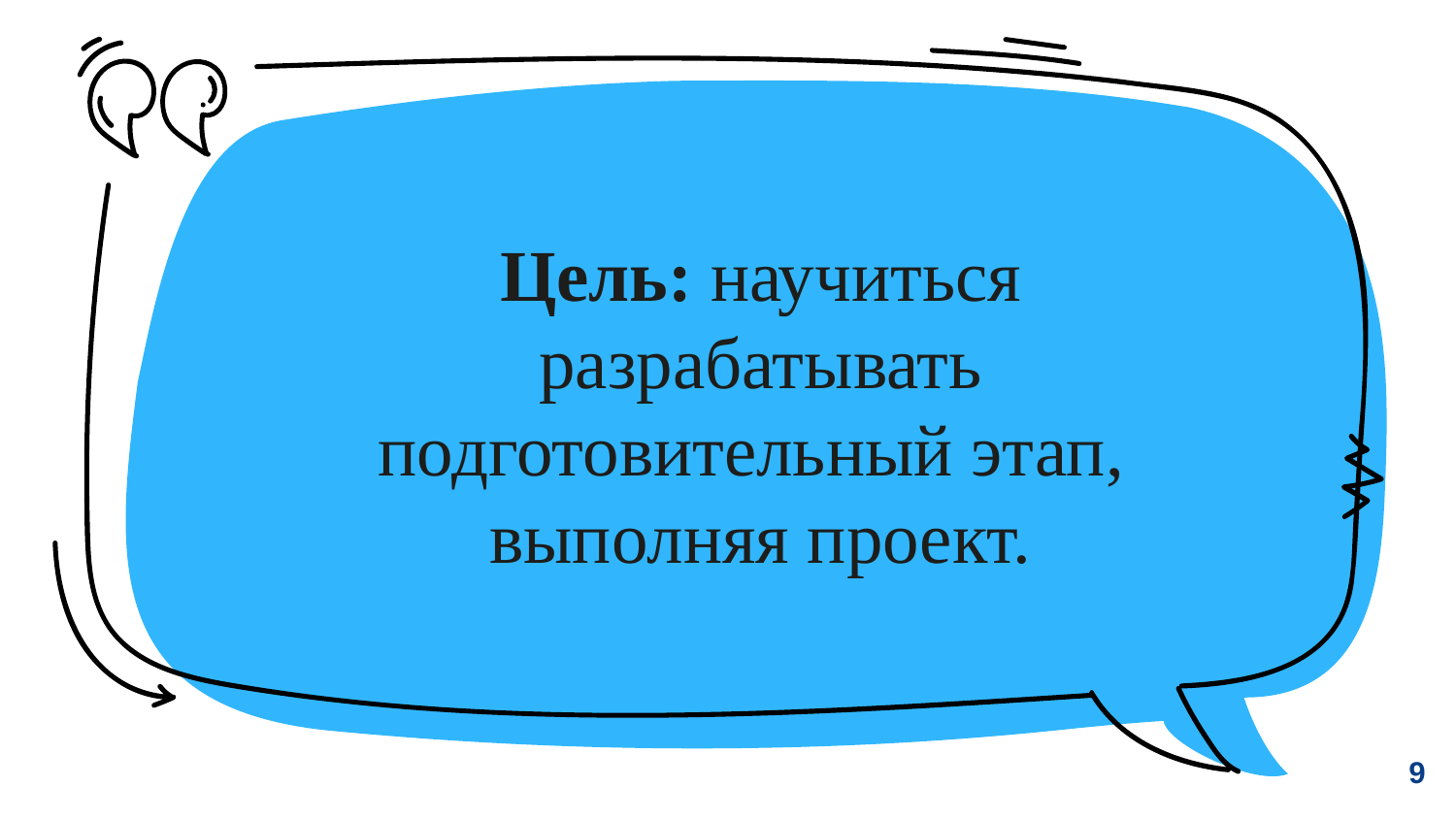

Цель: научиться разрабатывать подготовительный этап,
выполняя проект.
9